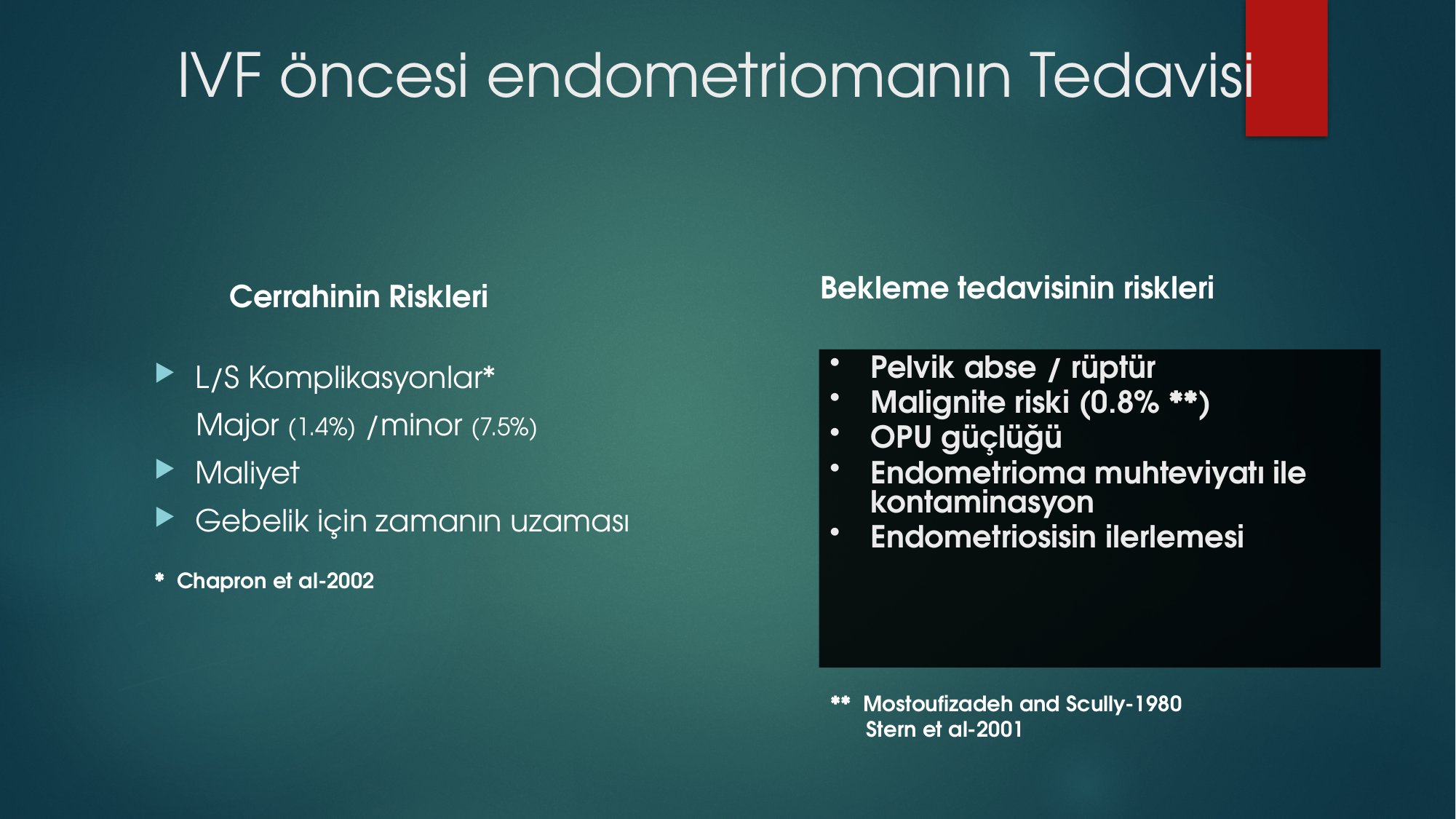

# IVF öncesi endometriomanın Tedavisi

Bekleme tedavisinin riskleri
Cerrahinin Riskleri
Pelvik abse / rüptür
Malignite riski (0.8% **)
OPU güçlüğü
Endometrioma muhteviyatı ile kontaminasyon
Endometriosisin ilerlemesi

L/S Komplikasyonlar*
     Major (1.4%) /minor (7.5%)
Maliyet
Gebelik için zamanın uzaması

*  Chapron et al-2002
**  Mostoufizadeh and Scully-1980
      Stern et al-2001